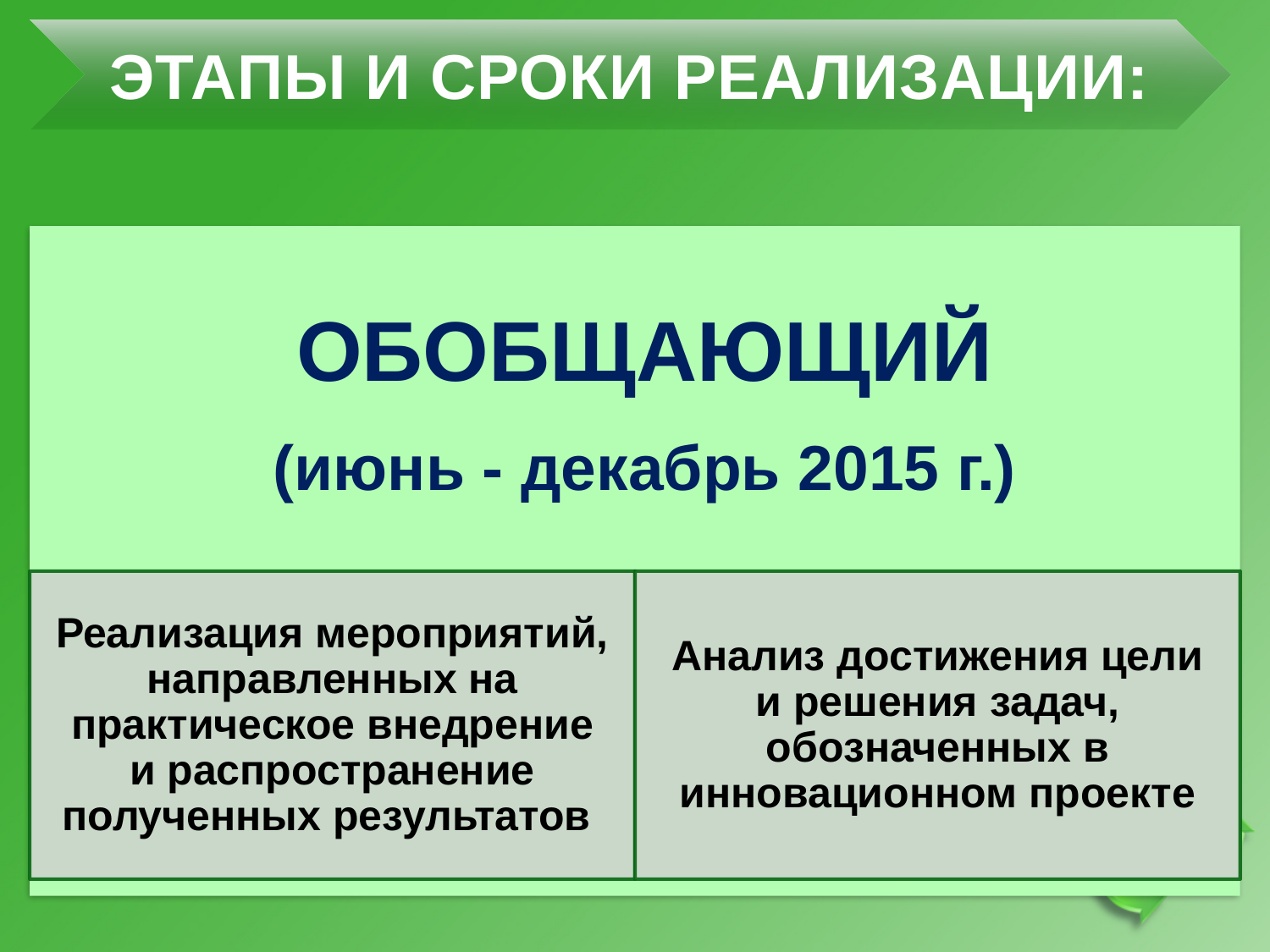

ЭТАПЫ И СРОКИ РЕАЛИЗАЦИИ:
 ОБОБЩАЮЩИЙ
 (июнь - декабрь 2015 г.)
Реализация мероприятий, направленных на практическое внедрение и распространение полученных результатов
Анализ достижения цели и решения задач, обозначенных в инновационном проекте